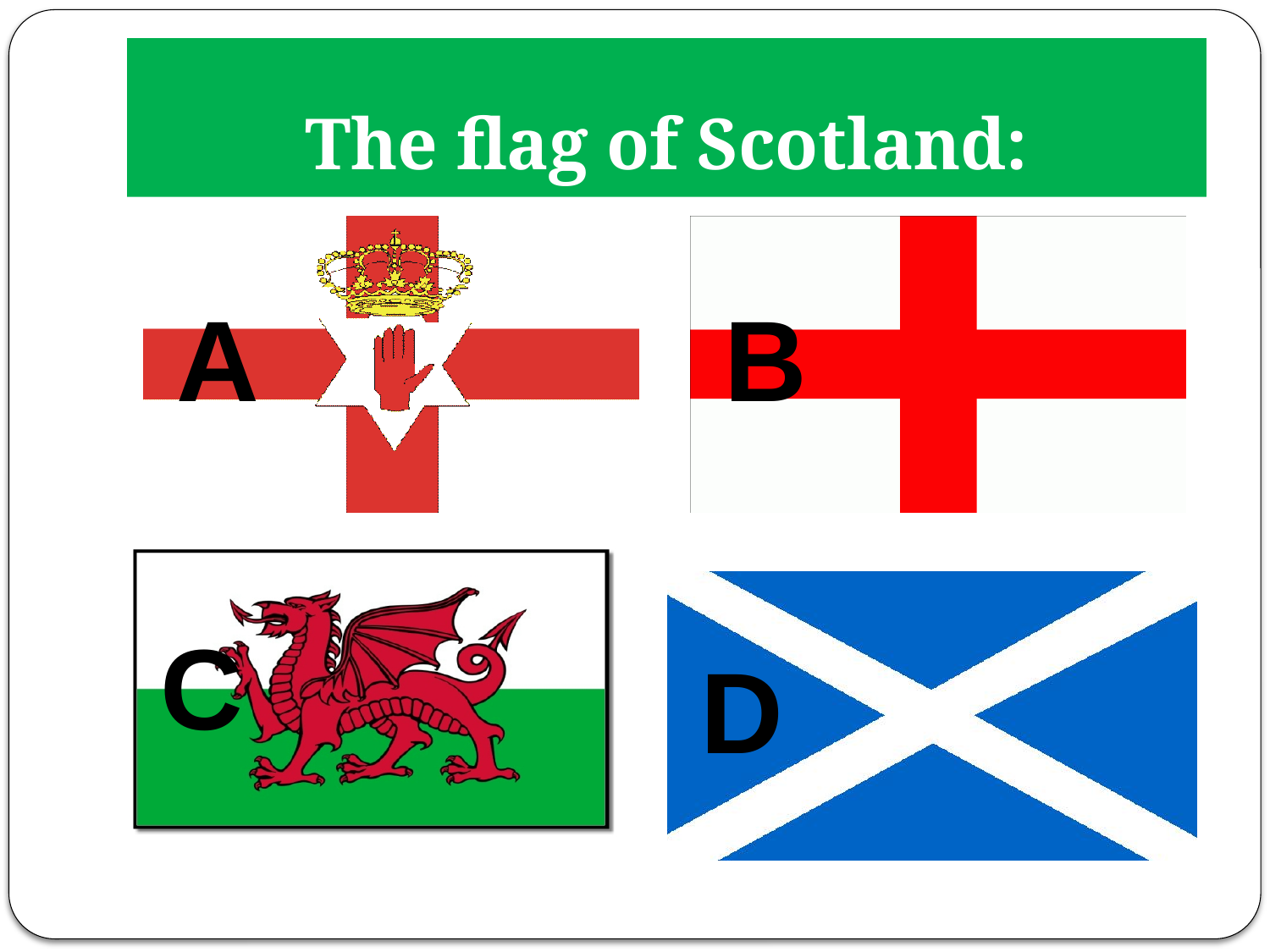

# The flag of Scotland:
A
B
C
D